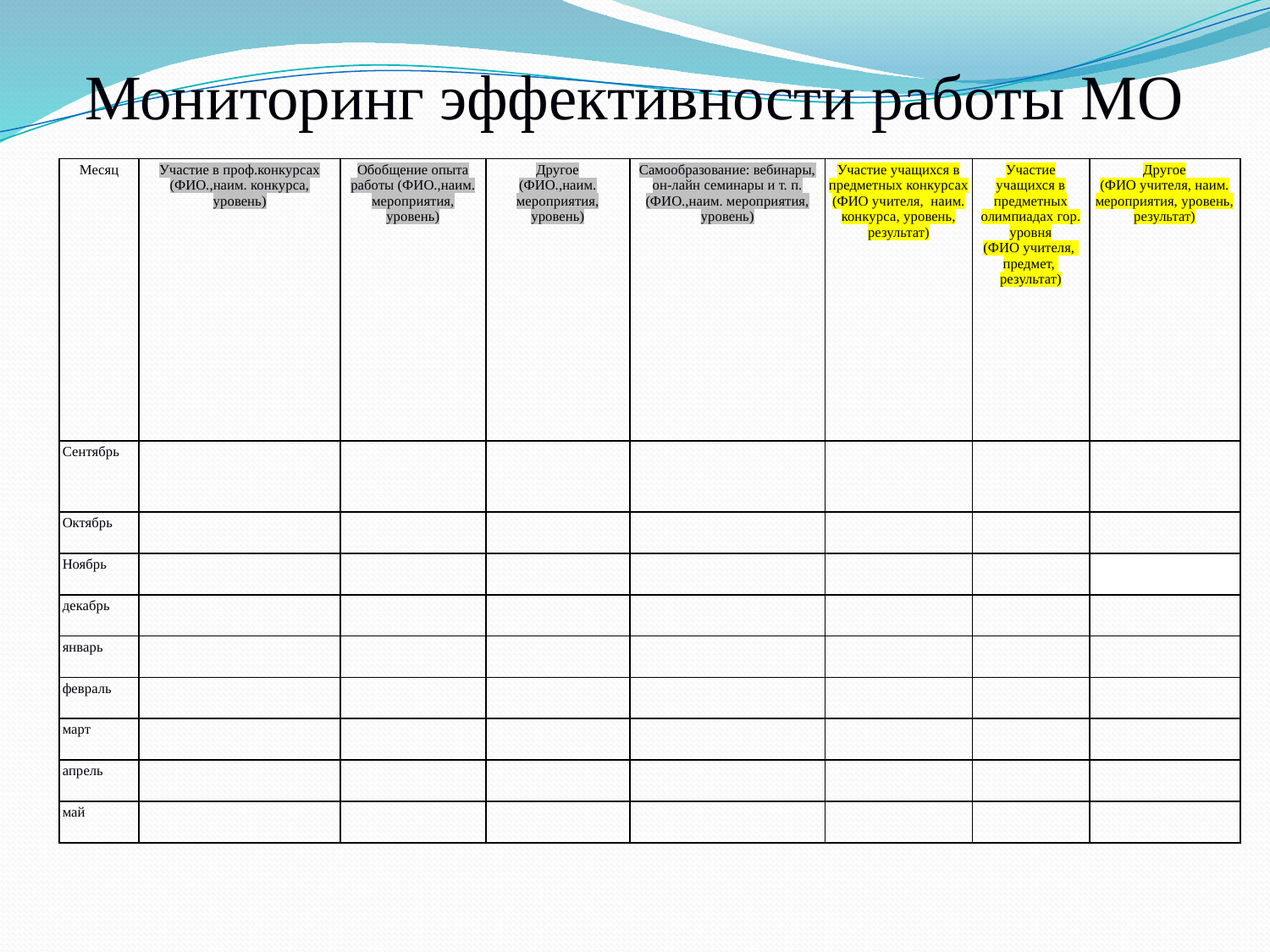

Мониторинг эффективности работы МО

| Месяц | Участие в проф.конкурсах (ФИО.,наим. конкурса, уровень) | Обобщение опыта работы (ФИО.,наим. мероприятия, уровень) | Другое (ФИО.,наим. мероприятия, уровень) | Самообразование: вебинары, он-лайн семинары и т. п. (ФИО.,наим. мероприятия, уровень) | Участие учащихся в предметных конкурсах (ФИО учителя, наим. конкурса, уровень, результат) | Участие учащихся в предметных олимпиадах гор. уровня (ФИО учителя, предмет, результат) | Другое (ФИО учителя, наим. мероприятия, уровень, результат) |
| --- | --- | --- | --- | --- | --- | --- | --- |
| Сентябрь |  |  |  |  |  |  |  |
| Октябрь |  |  |  |  |  |  |  |
| Ноябрь |  |  |  |  |  |  |  |
| декабрь |  |  |  |  |  |  |  |
| январь |  |  |  |  |  |  |  |
| февраль |  |  |  |  |  |  |  |
| март |  |  |  |  |  |  |  |
| апрель |  |  |  |  |  |  |  |
| май |  |  |  |  |  |  |  |